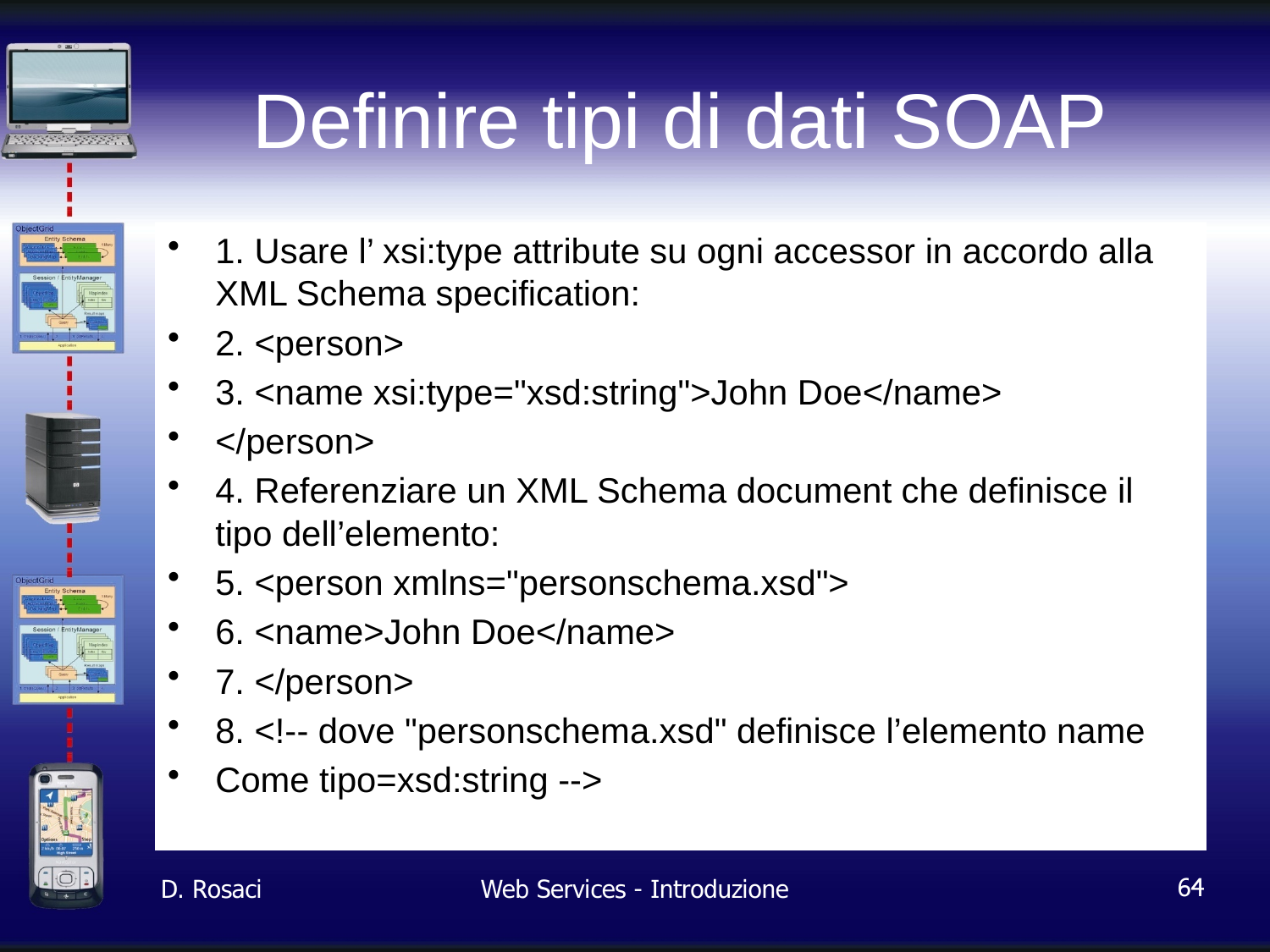

# Definire tipi di dati SOAP
1. Usare l’ xsi:type attribute su ogni accessor in accordo alla XML Schema specification:
2. <person>
3. <name xsi:type="xsd:string">John Doe</name>
</person>
4. Referenziare un XML Schema document che definisce il tipo dell’elemento:
5. <person xmlns="personschema.xsd">
6. <name>John Doe</name>
7. </person>
8. <!-- dove "personschema.xsd" definisce l’elemento name
Come tipo=xsd:string -->
D. Rosaci
Web Services - Introduzione